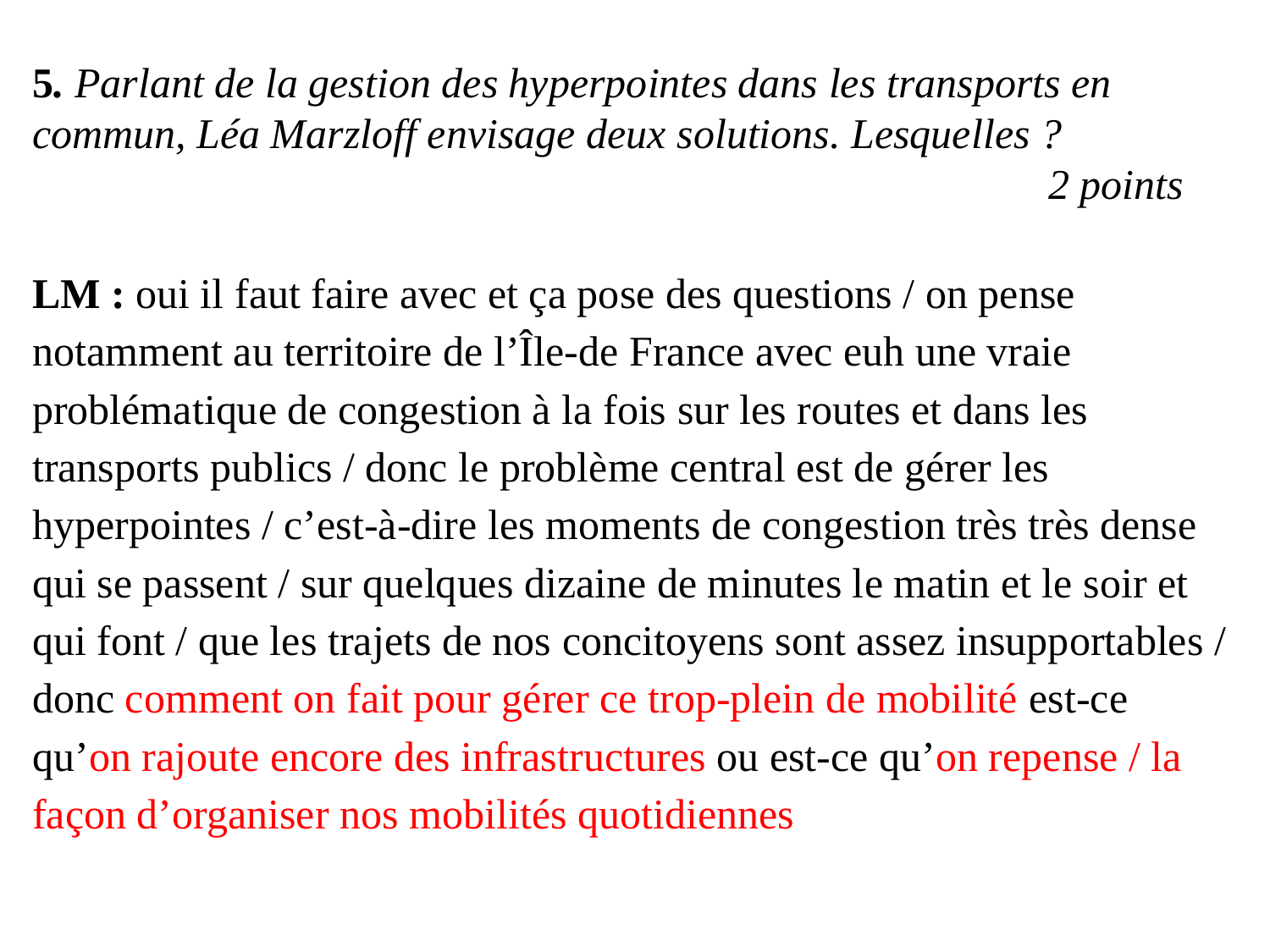

5. Parlant de la gestion des hyperpointes dans les transports en commun, Léa Marzloff envisage deux solutions. Lesquelles ?									2 points

LM : oui il faut faire avec et ça pose des questions / on pense notamment au territoire de l’Île-de France avec euh une vraie problématique de congestion à la fois sur les routes et dans les transports publics / donc le problème central est de gérer les hyperpointes / c’est-à-dire les moments de congestion très très dense qui se passent / sur quelques dizaine de minutes le matin et le soir et qui font / que les trajets de nos concitoyens sont assez insupportables / donc comment on fait pour gérer ce trop-plein de mobilité est-ce qu’on rajoute encore des infrastructures ou est-ce qu’on repense / la façon d’organiser nos mobilités quotidiennes